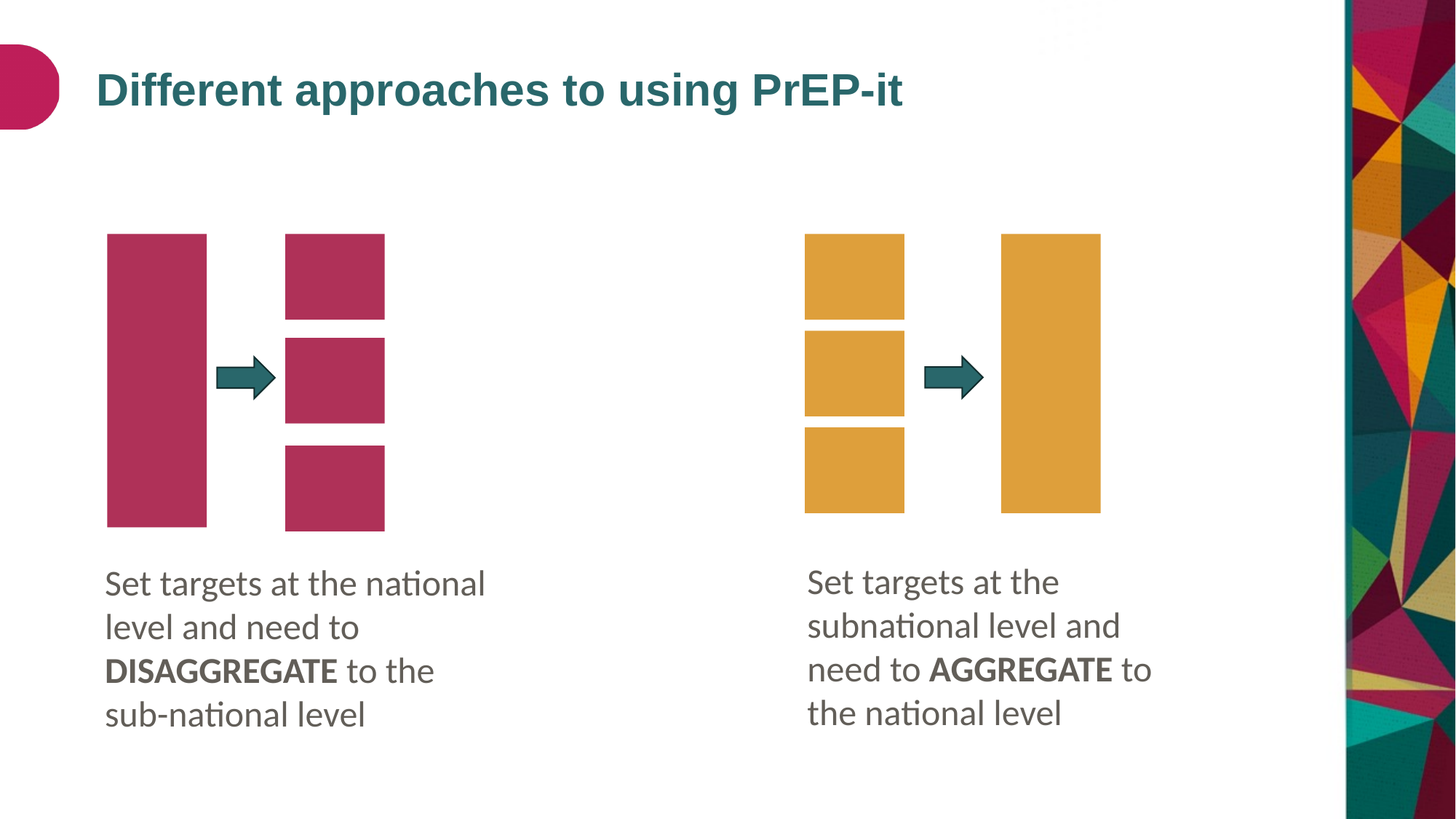

# Different approaches to using PrEP-it

Set targets at the national level and need to DISAGGREGATE to the sub-national level

Set targets at the subnational level and need to AGGREGATE to the national level